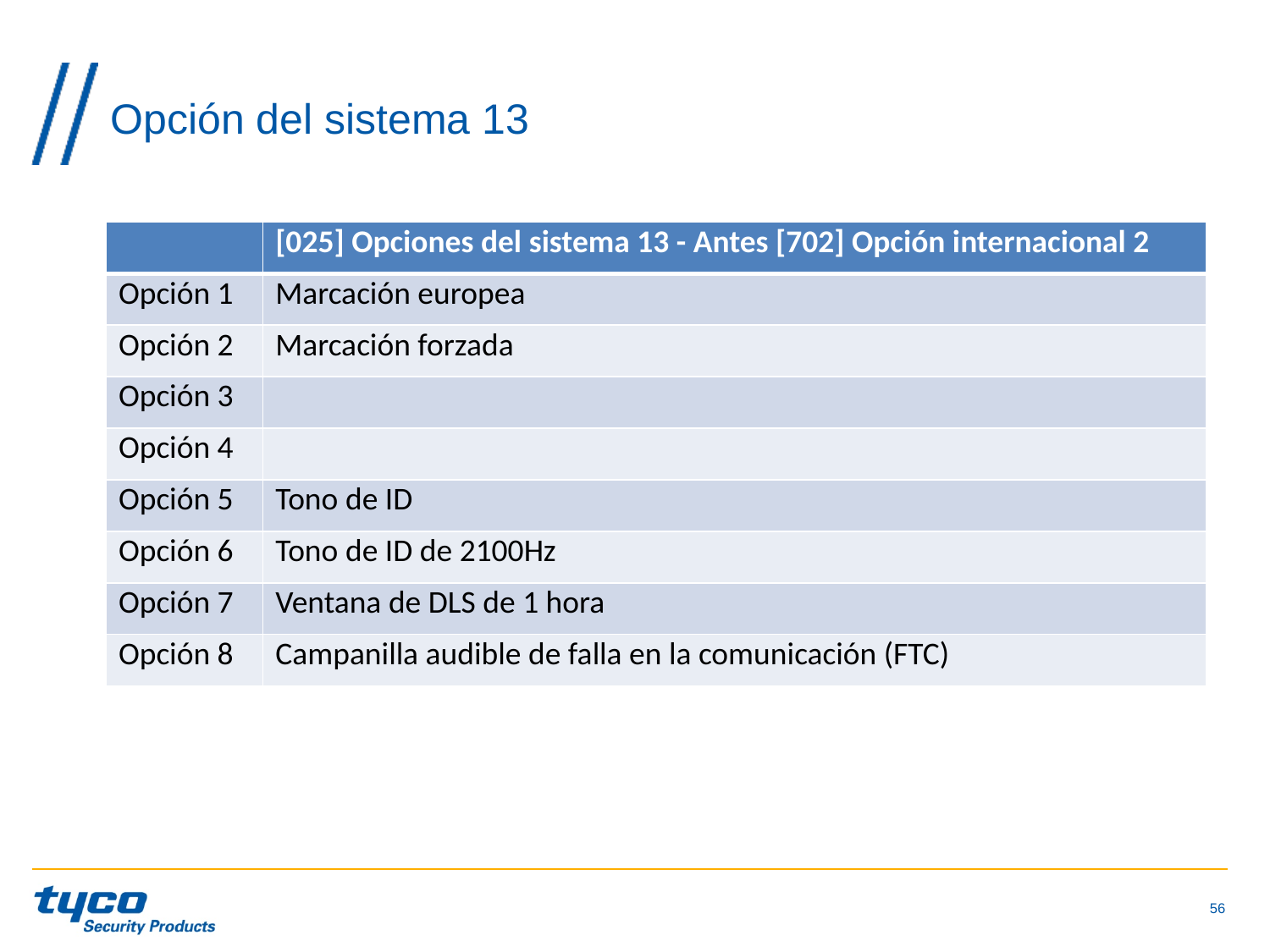

# Opción del sistema 13
|  | [025] Opciones del sistema 13 - Antes [702] Opción internacional 2 |
| --- | --- |
| Opción 1 | Marcación europea |
| Opción 2 | Marcación forzada |
| Opción 3 |  |
| Opción 4 |  |
| Opción 5 | Tono de ID |
| Opción 6 | Tono de ID de 2100Hz |
| Opción 7 | Ventana de DLS de 1 hora |
| Opción 8 | Campanilla audible de falla en la comunicación (FTC) |
56